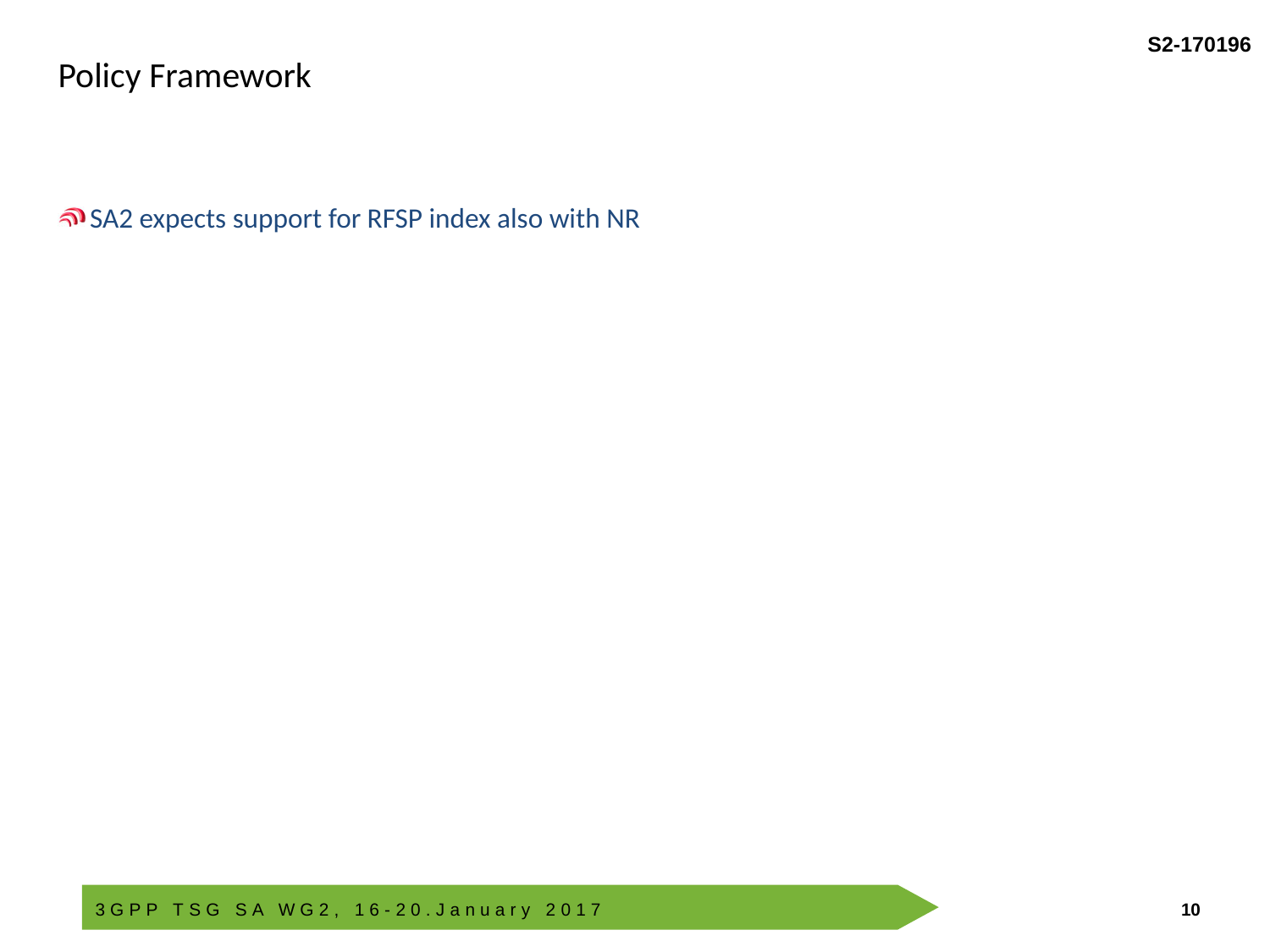

Policy Framework
SA2 expects support for RFSP index also with NR